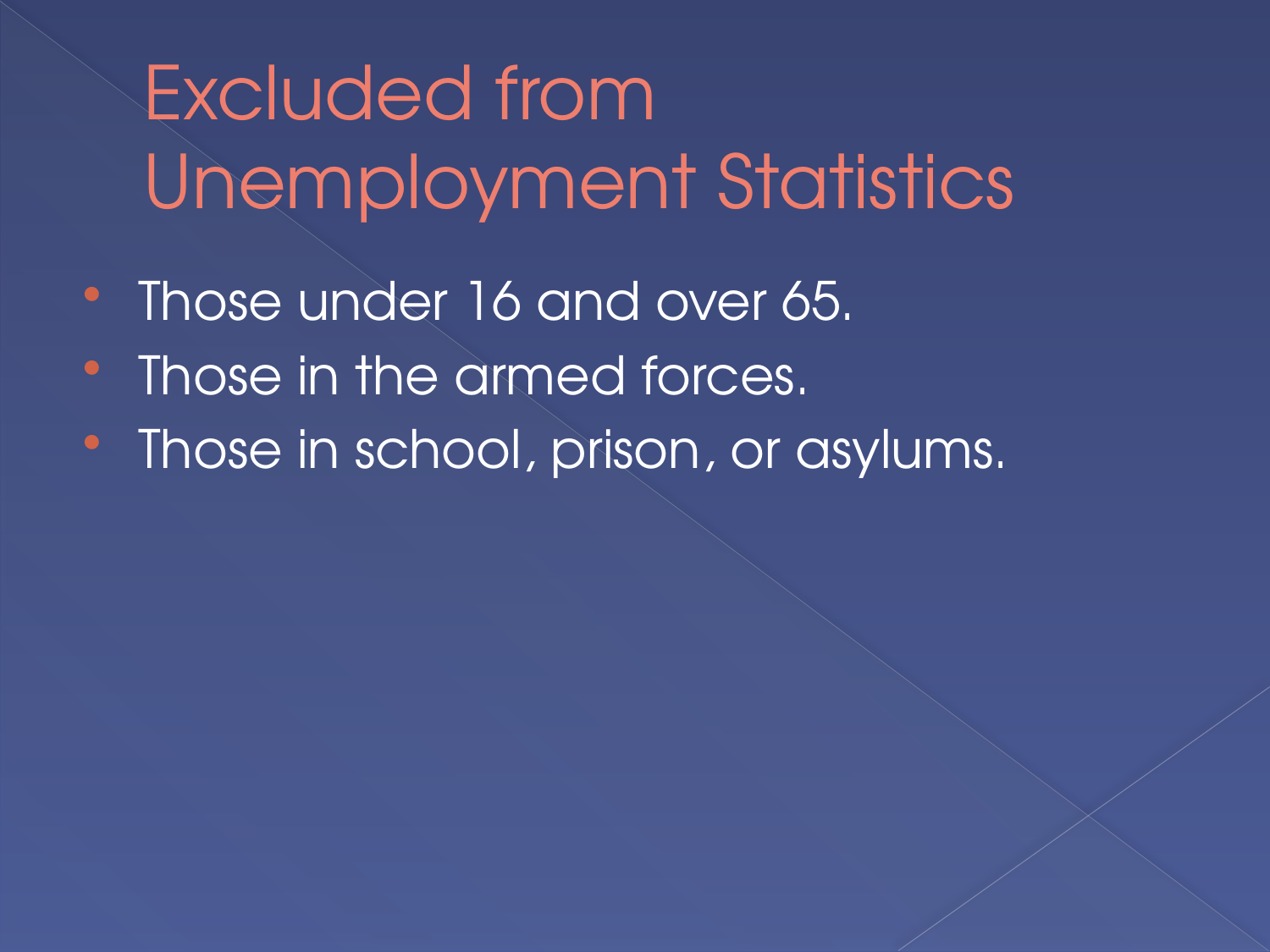

# Excluded from Unemployment Statistics
Those under 16 and over 65.
Those in the armed forces.
Those in school, prison, or asylums.